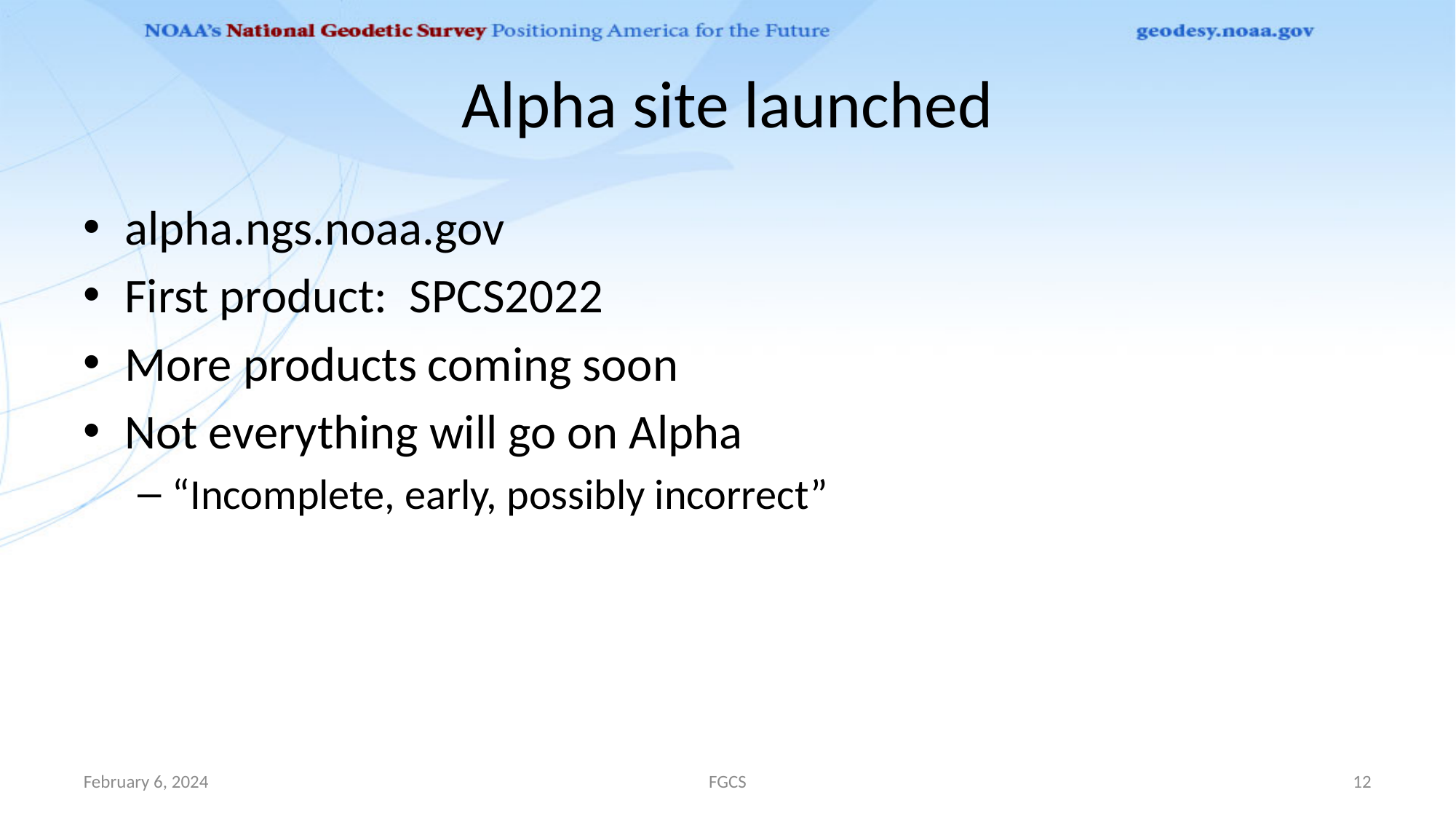

# Alpha site launched
alpha.ngs.noaa.gov
First product:  SPCS2022
More products coming soon
Not everything will go on Alpha
“Incomplete, early, possibly incorrect”

February 6, 2024
FGCS
12